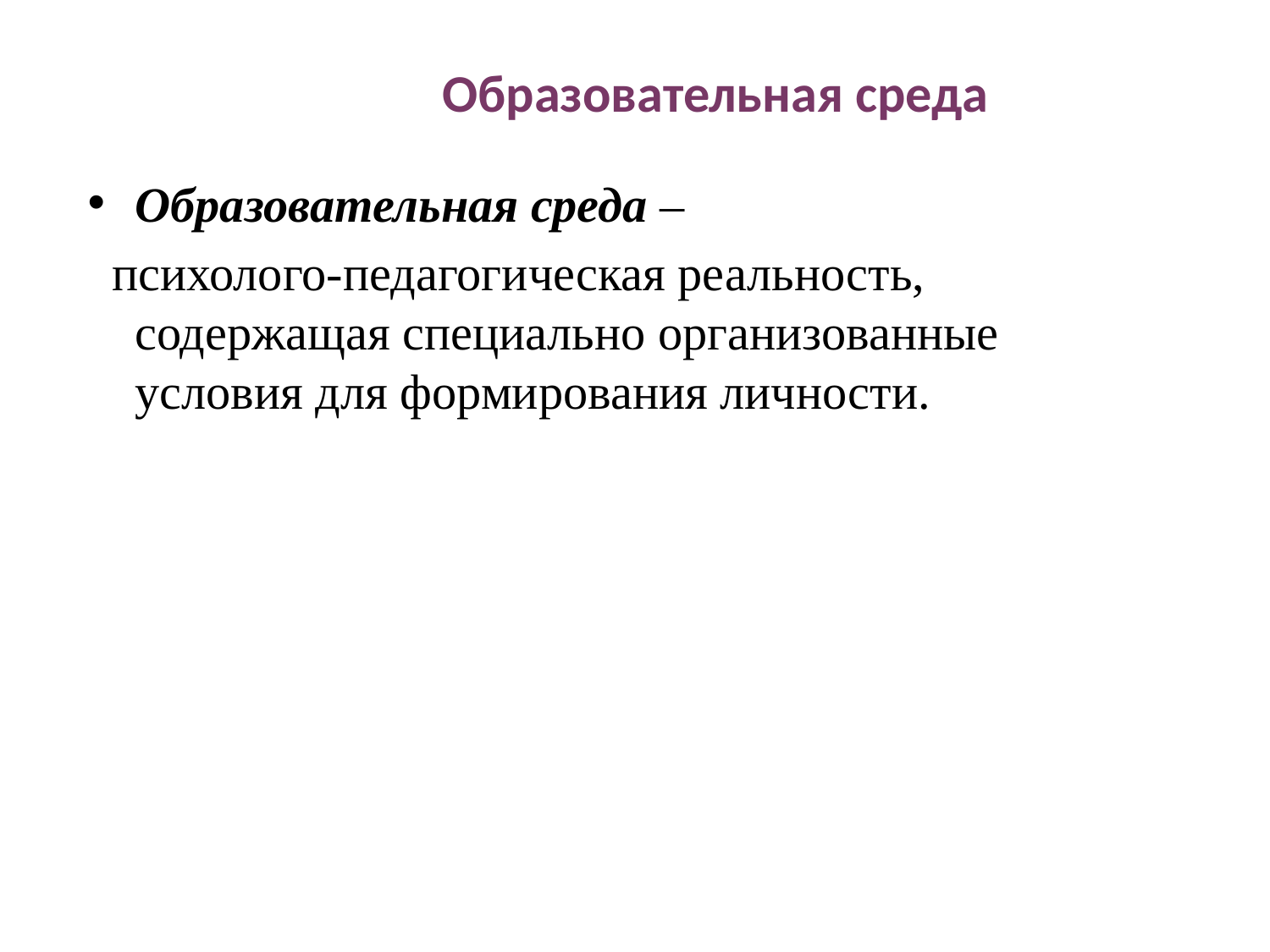

# Образовательная среда
Образовательная среда –
  психолого-педагогическая реальность, содержащая специально организованные условия для формирования личности.